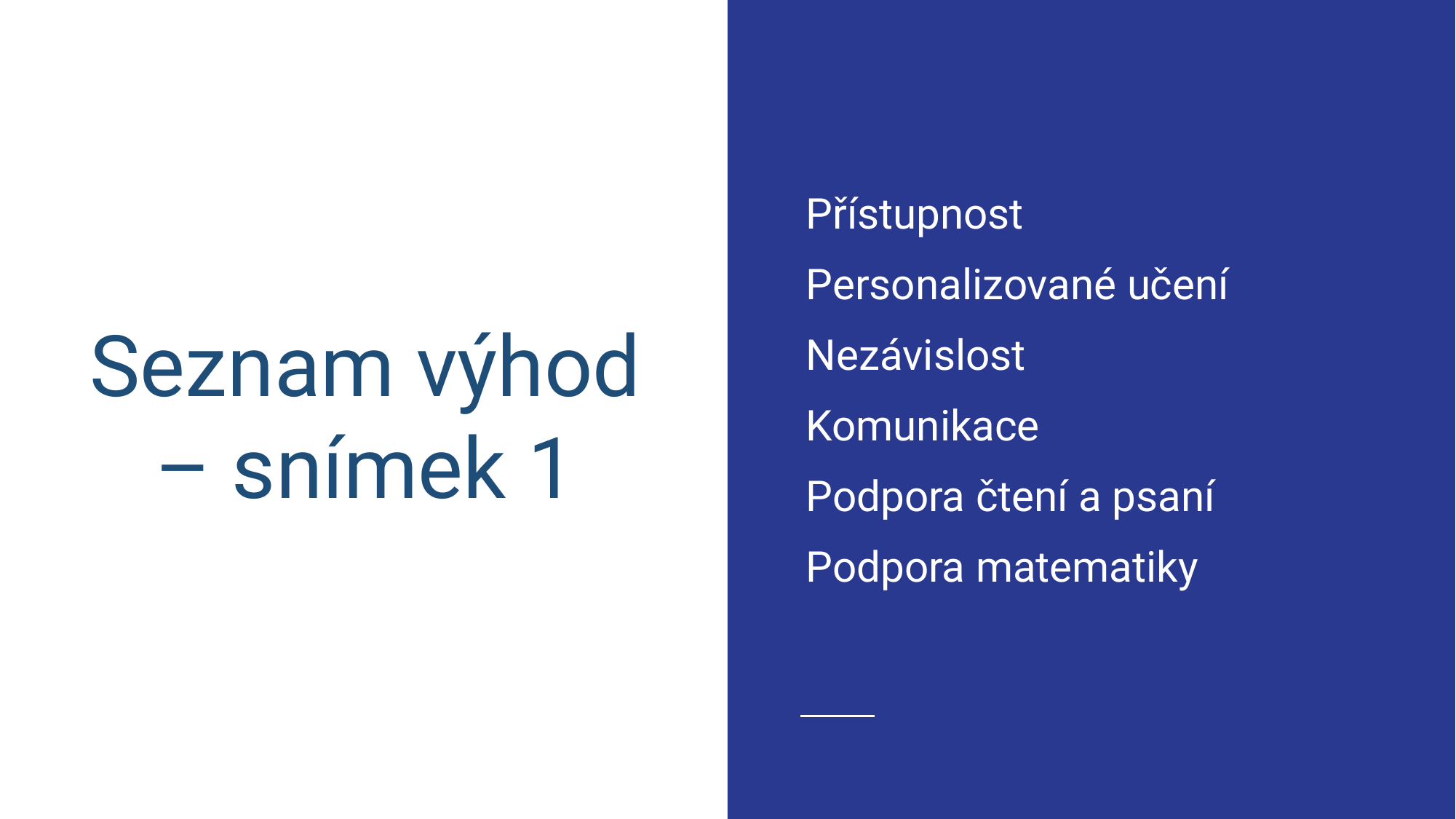

Přístupnost
Personalizované učení
Nezávislost
Komunikace
Podpora čtení a psaní
Podpora matematiky

# Seznam výhod – snímek 1